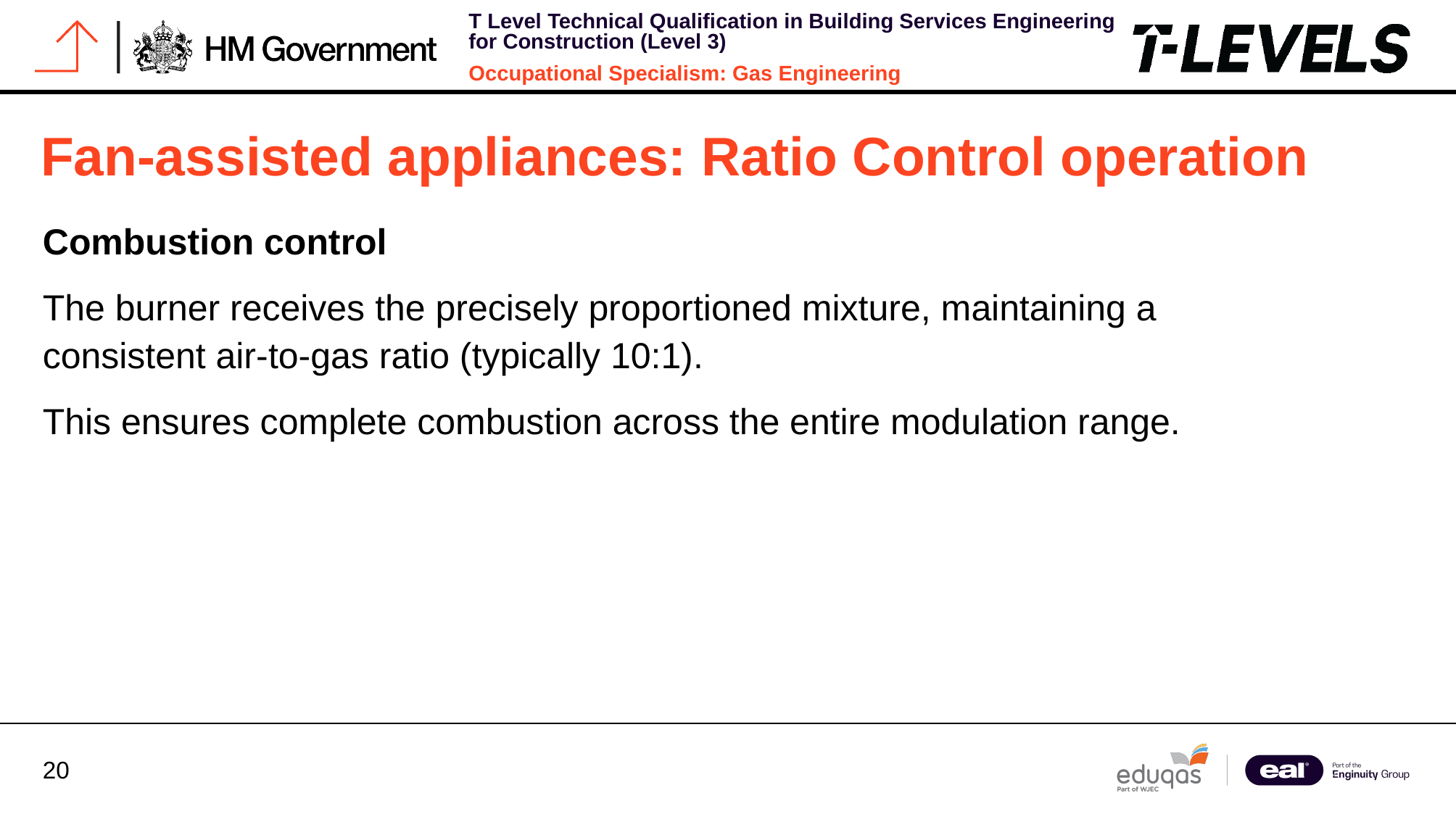

# Fan-assisted appliances: Ratio Control operation
Combustion control
The burner receives the precisely proportioned mixture, maintaining a consistent air-to-gas ratio (typically 10:1).
This ensures complete combustion across the entire modulation range.